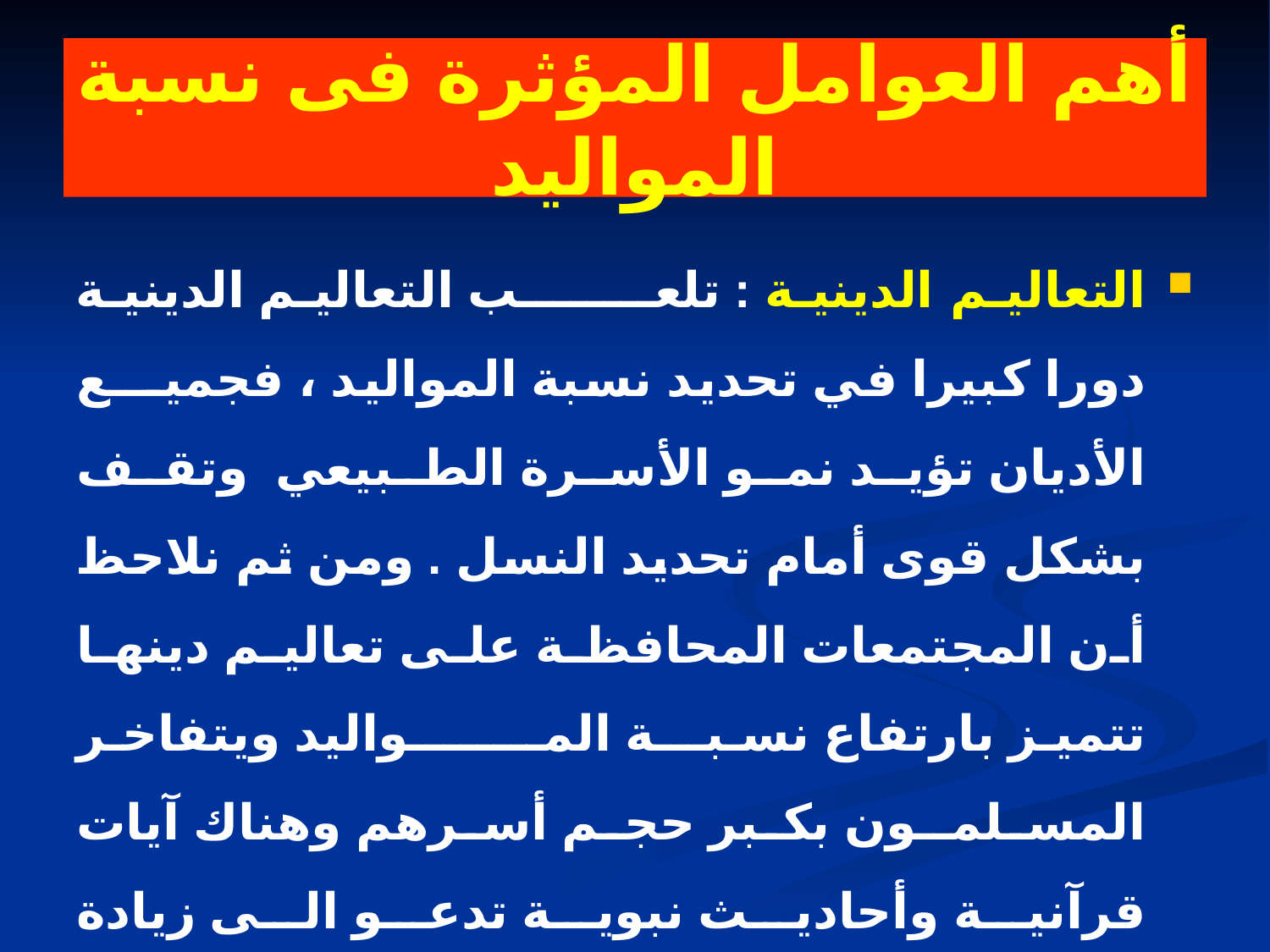

# أهم العوامل المؤثرة فى نسبة المواليد
التعاليم الدينية : تلعـــــــب التعاليم الدينية دورا كبيرا في تحديد نسبة المواليد ، فجميـــع الأديان تؤيد نمو الأسرة الطبيعي  وتقف بشكل قوى أمام تحديد النسل . ومن ثم نلاحظ أن المجتمعات المحافظة على تعاليم دينها تتميز بارتفاع نسبـــة المـــــــواليد ويتفاخر المسلمــون بكبر حجم أسرهم وهناك آيات قرآنية وأحاديث نبوية تدعو الى زيادة السكــــان المسلمين. مثال نسبة المواليد لدى فلسطين 52 , 53 في الألف .